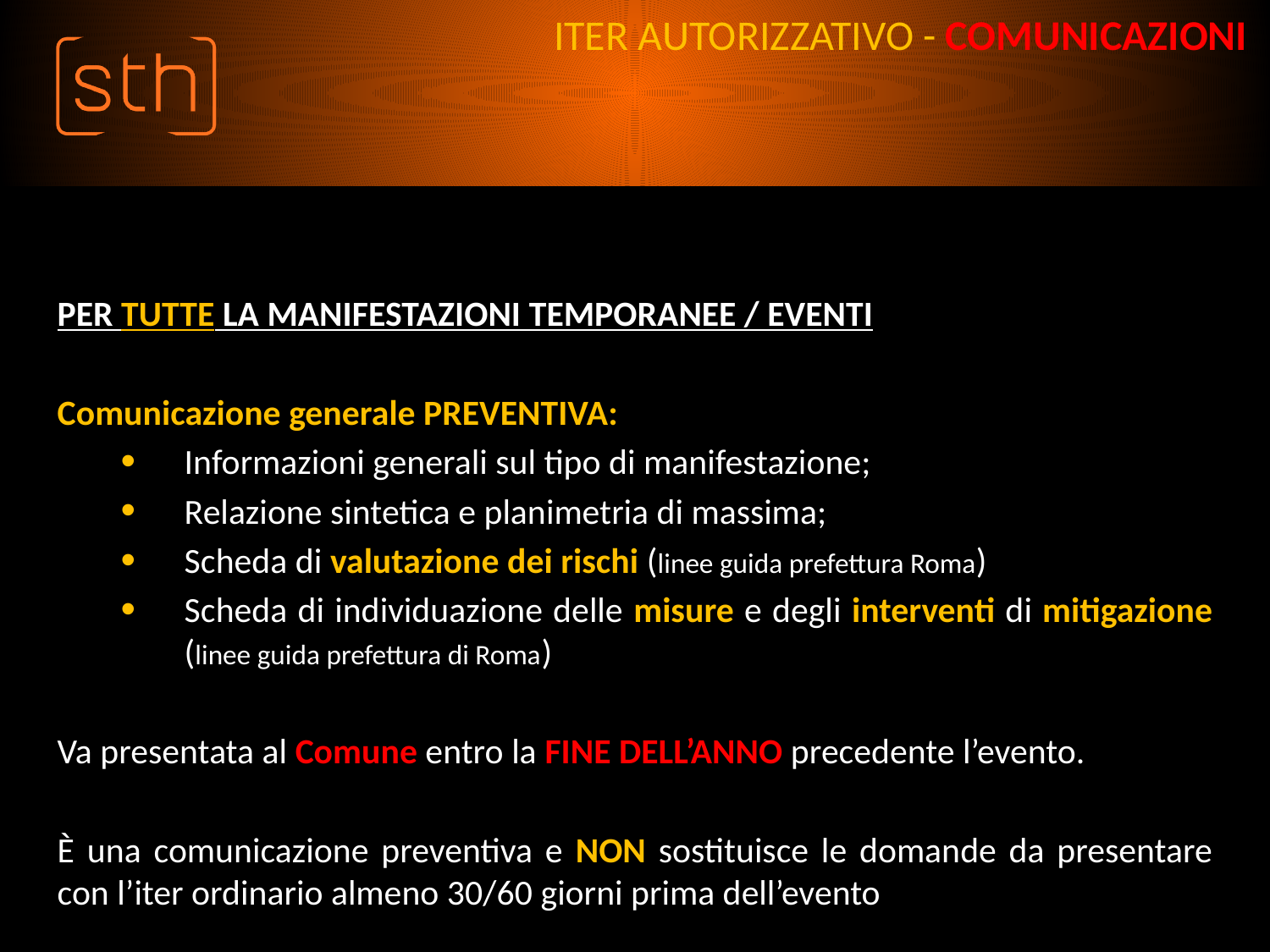

# ITER AUTORIZZATIVO - COMUNICAZIONI

PER TUTTE LA MANIFESTAZIONI TEMPORANEE / EVENTI

Comunicazione generale PREVENTIVA:
Informazioni generali sul tipo di manifestazione;
Relazione sintetica e planimetria di massima;
Scheda di valutazione dei rischi (linee guida prefettura Roma)
Scheda di individuazione delle misure e degli interventi di mitigazione (linee guida prefettura di Roma)

Va presentata al Comune entro la FINE DELL’ANNO precedente l’evento.

È una comunicazione preventiva e NON sostituisce le domande da presentare con l’iter ordinario almeno 30/60 giorni prima dell’evento